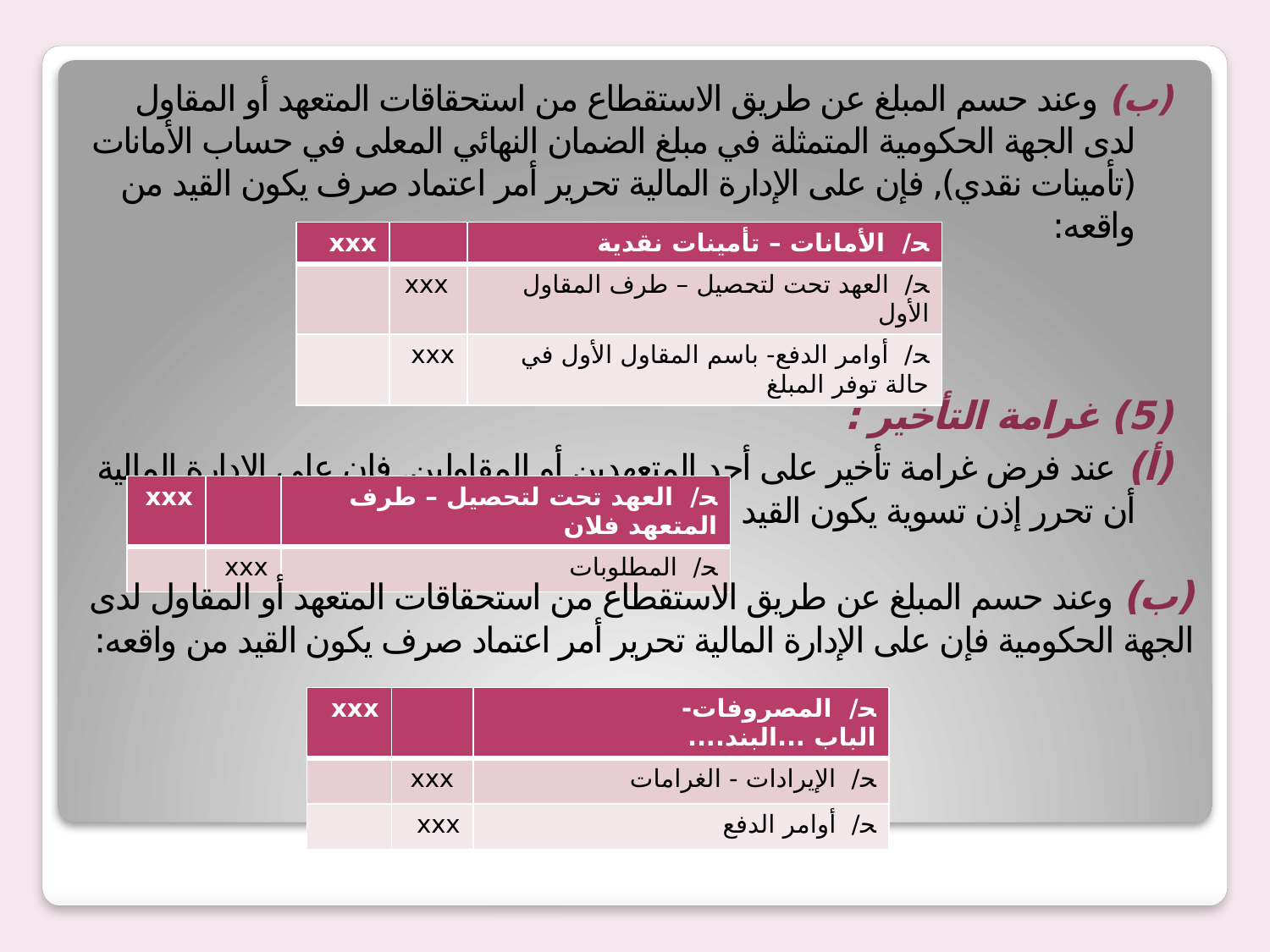

(ب) وعند حسم المبلغ عن طريق الاستقطاع من استحقاقات المتعهد أو المقاول لدى الجهة الحكومية المتمثلة في مبلغ الضمان النهائي المعلى في حساب الأمانات (تأمينات نقدي), فإن على الإدارة المالية تحرير أمر اعتماد صرف يكون القيد من واقعه:

(5) غرامة التأخير :
(أ) عند فرض غرامة تأخير على أحد المتعهدين أو المقاولين, فإن على الإدارة المالية أن تحرر إذن تسوية يكون القيد من واقعه:
| xxx |  | ﺤ/ الأمانات – تأمينات نقدية |
| --- | --- | --- |
|  | xxx | ﺤ/ العهد تحت لتحصيل – طرف المقاول الأول |
|  | xxx | ﺤ/ أوامر الدفع- باسم المقاول الأول في حالة توفر المبلغ |
| xxx |  | ﺤ/ العهد تحت لتحصيل – طرف المتعهد فلان |
| --- | --- | --- |
|  | xxx | ﺤ/ المطلوبات |
# (ب) وعند حسم المبلغ عن طريق الاستقطاع من استحقاقات المتعهد أو المقاول لدى الجهة الحكومية فإن على الإدارة المالية تحرير أمر اعتماد صرف يكون القيد من واقعه:
| xxx |  | ﺤ/ المصروفات- الباب ...البند.... |
| --- | --- | --- |
|  | xxx | ﺤ/ الإيرادات - الغرامات |
|  | xxx | ﺤ/ أوامر الدفع |